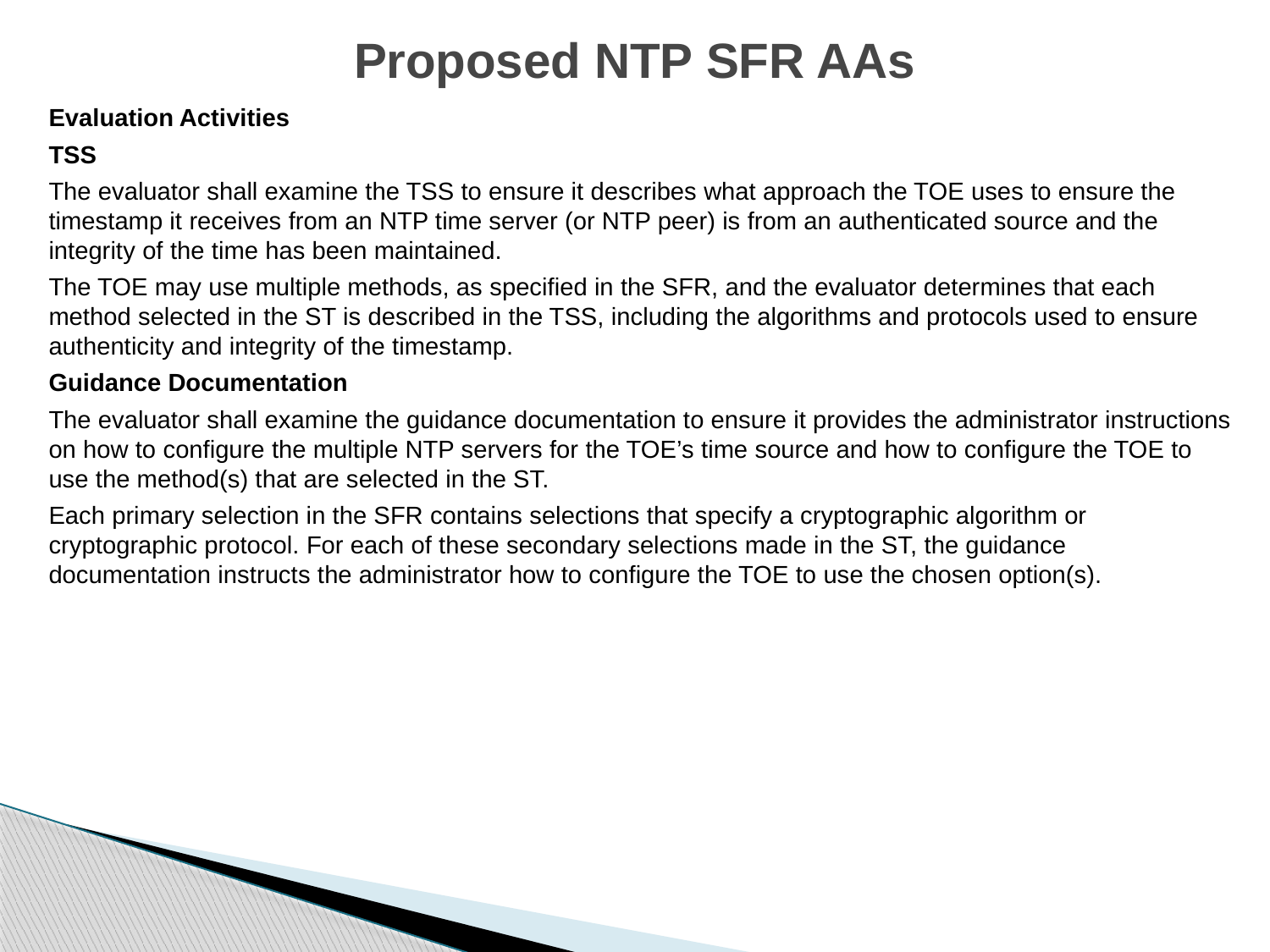

# Proposed NTP SFR AAs
Evaluation Activities
TSS
The evaluator shall examine the TSS to ensure it describes what approach the TOE uses to ensure the timestamp it receives from an NTP time server (or NTP peer) is from an authenticated source and the integrity of the time has been maintained.
The TOE may use multiple methods, as specified in the SFR, and the evaluator determines that each method selected in the ST is described in the TSS, including the algorithms and protocols used to ensure authenticity and integrity of the timestamp.
Guidance Documentation
The evaluator shall examine the guidance documentation to ensure it provides the administrator instructions on how to configure the multiple NTP servers for the TOE’s time source and how to configure the TOE to use the method(s) that are selected in the ST.
Each primary selection in the SFR contains selections that specify a cryptographic algorithm or cryptographic protocol. For each of these secondary selections made in the ST, the guidance documentation instructs the administrator how to configure the TOE to use the chosen option(s).